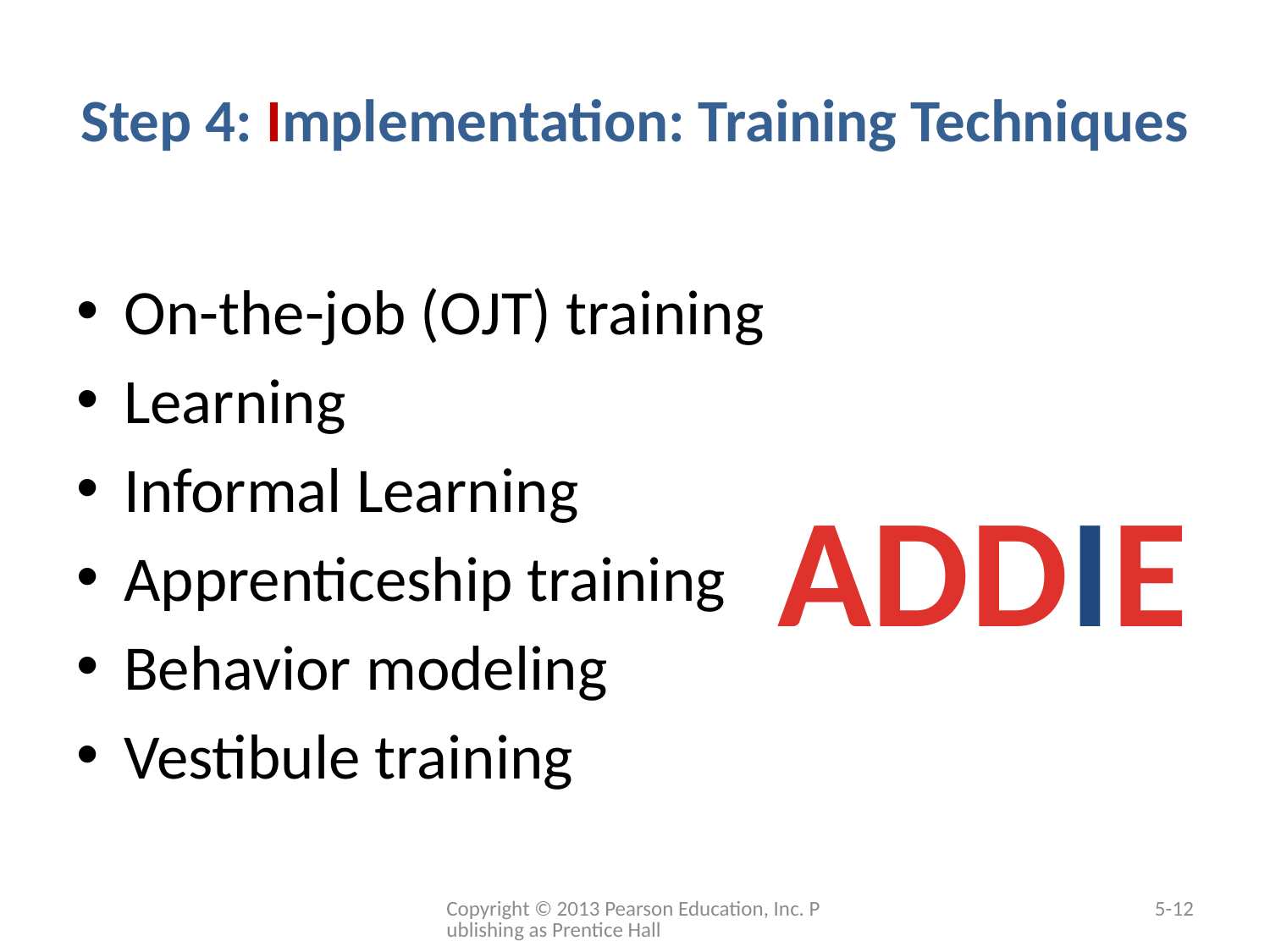

# Step 4: Implementation: Training Techniques
On-the-job (OJT) training
Learning
Informal Learning
Apprenticeship training
Behavior modeling
Vestibule training
ADDIE
Copyright © 2013 Pearson Education, Inc. Publishing as Prentice Hall
5-12